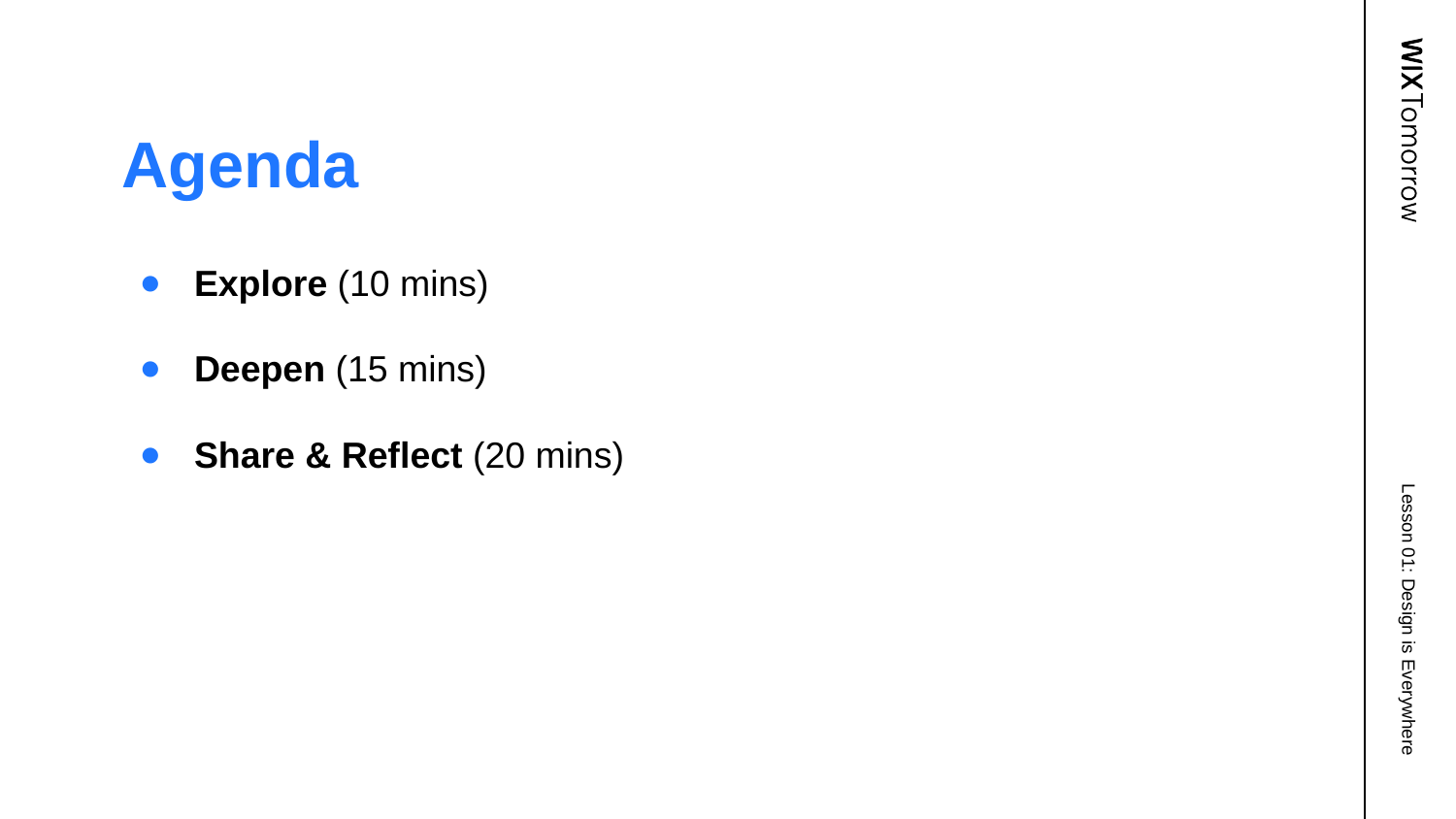

# Agenda
Explore (10 mins)
Deepen (15 mins)
Share & Reflect (20 mins)